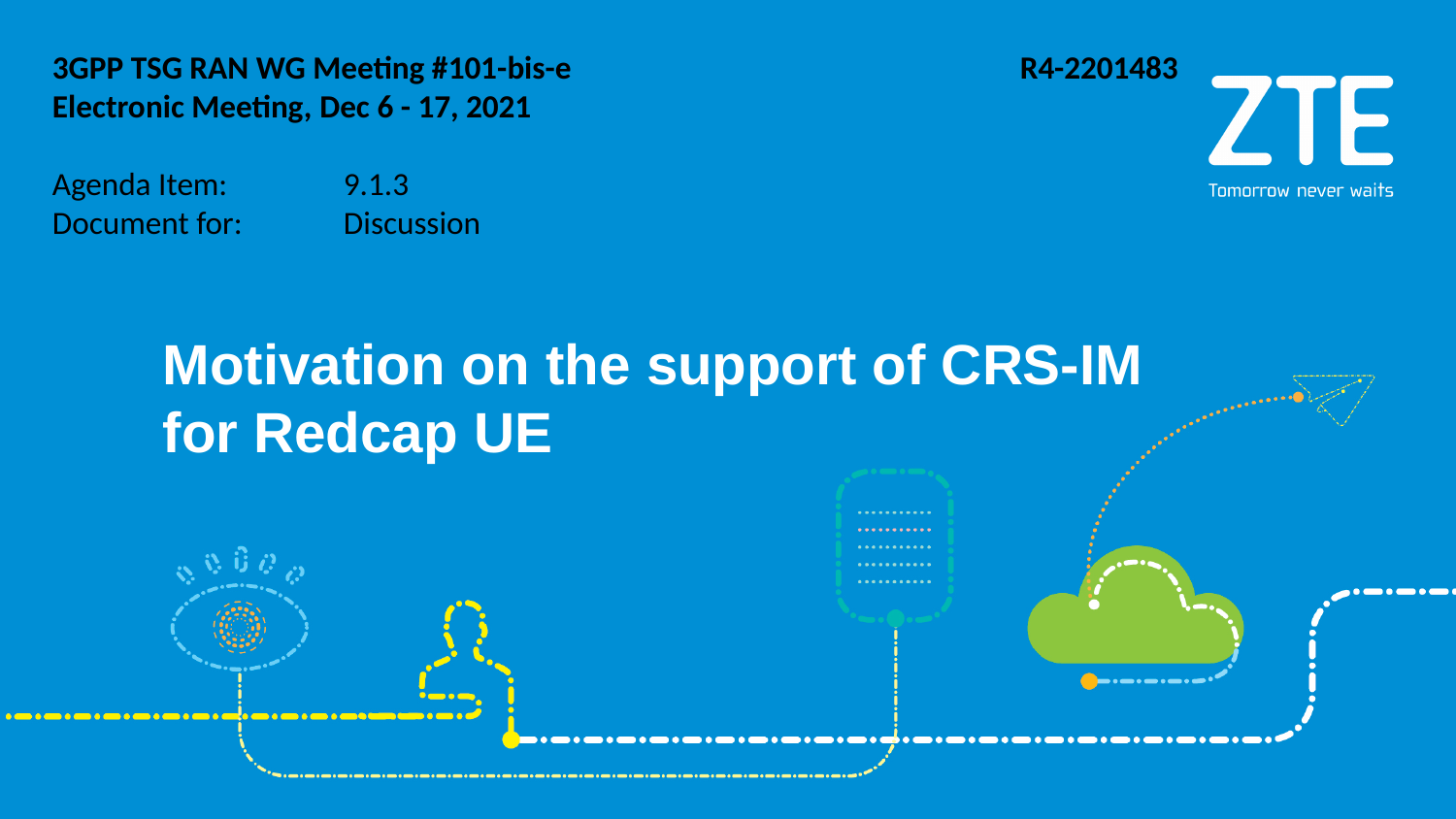

R4-2201483
3GPP TSG RAN WG Meeting #101-bis-e
Electronic Meeting, Dec 6 - 17, 2021

Agenda Item:	9.1.3
Document for:	Discussion
# Motivation on the support of CRS-IM for Redcap UE